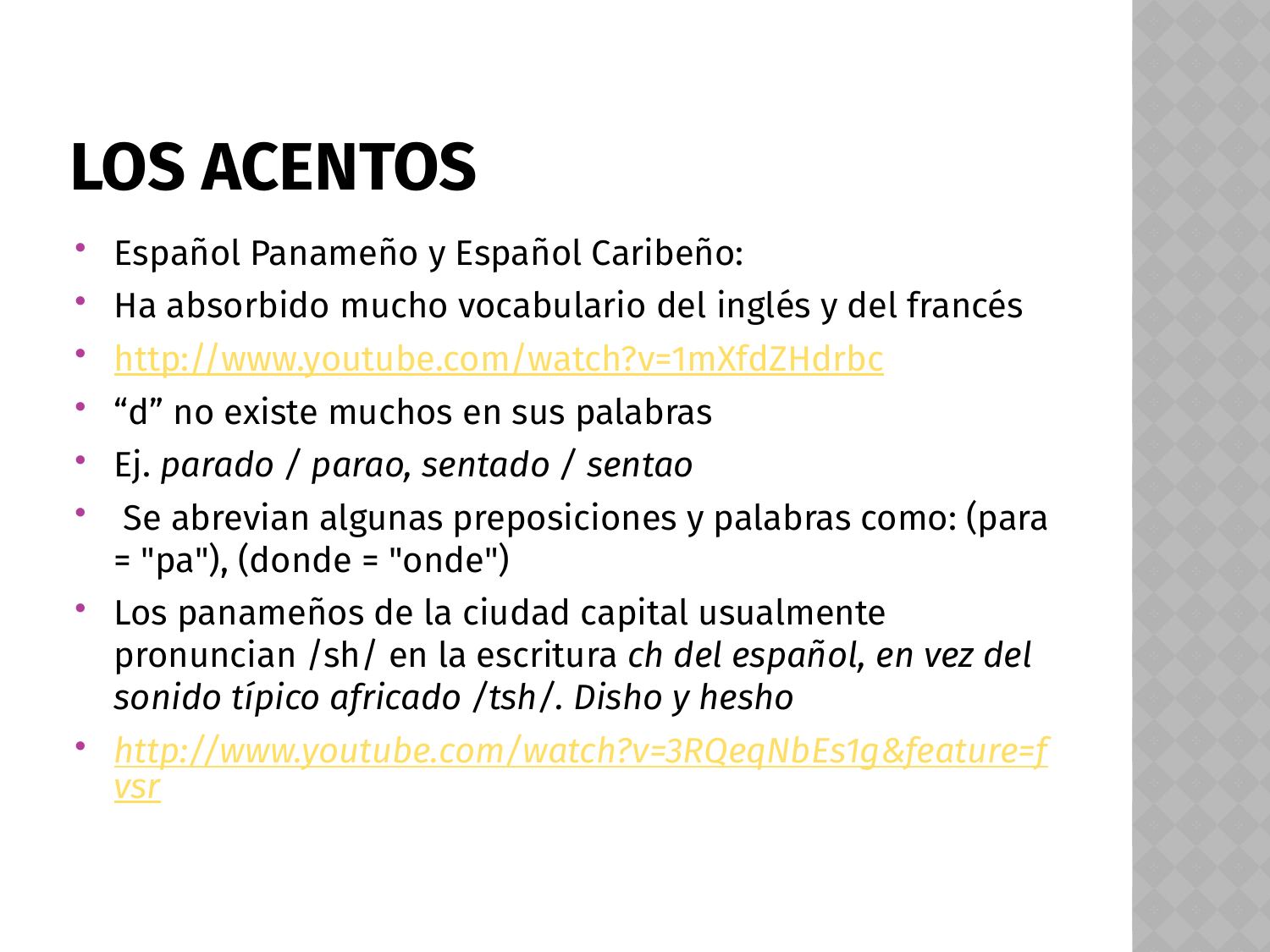

# Los Acentos
Español Panameño y Español Caribeño:
Ha absorbido mucho vocabulario del inglés y del francés
http://www.youtube.com/watch?v=1mXfdZHdrbc
“d” no existe muchos en sus palabras
Ej. parado / parao, sentado / sentao
 Se abrevian algunas preposiciones y palabras como: (para = "pa"), (donde = "onde")
Los panameños de la ciudad capital usualmente pronuncian /sh/ en la escritura ch del español, en vez del sonido típico africado /tsh/. Disho y hesho
http://www.youtube.com/watch?v=3RQeqNbEs1g&feature=fvsr